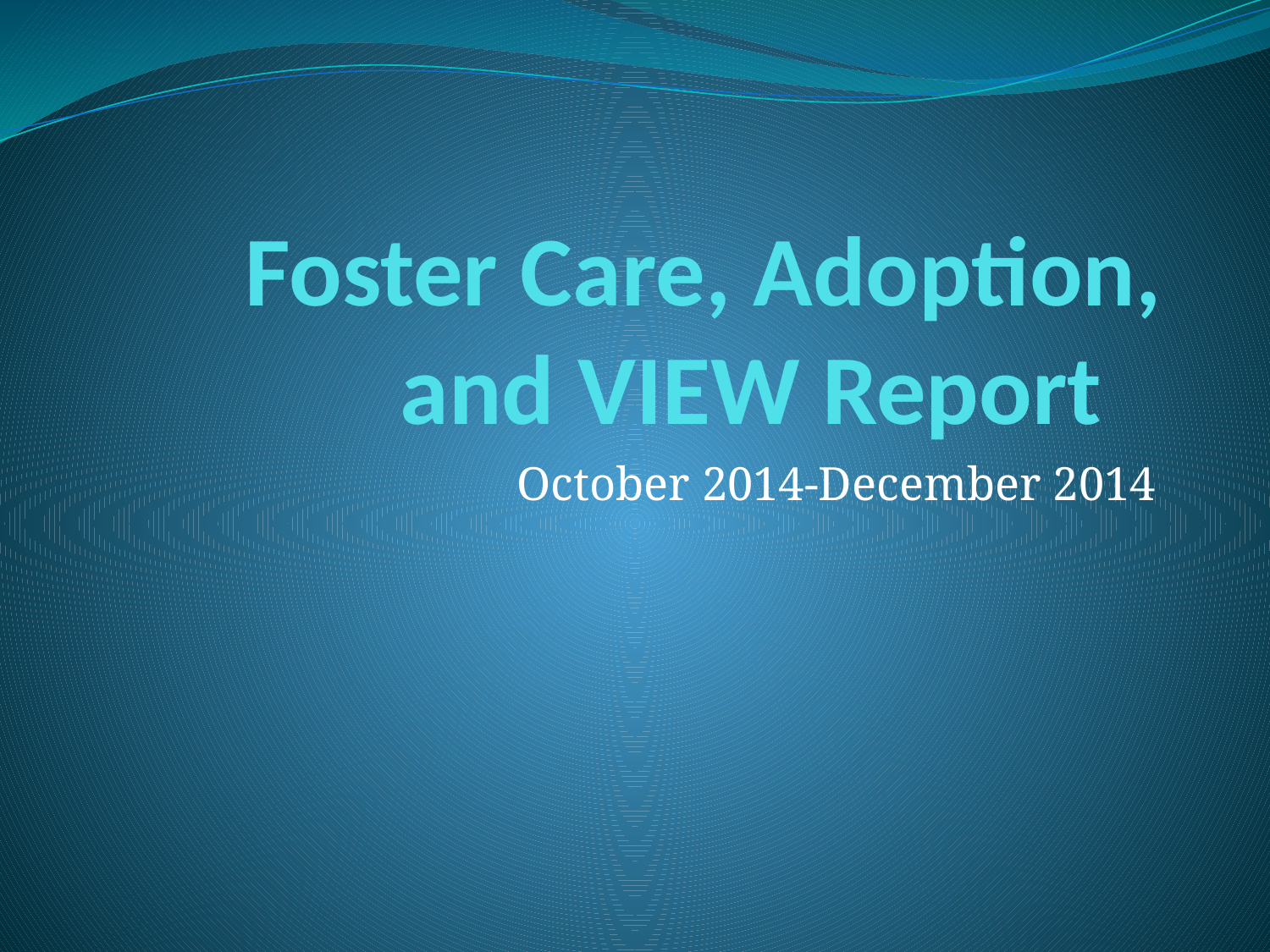

# Foster Care, Adoption, and VIEW Report
October 2014-December 2014